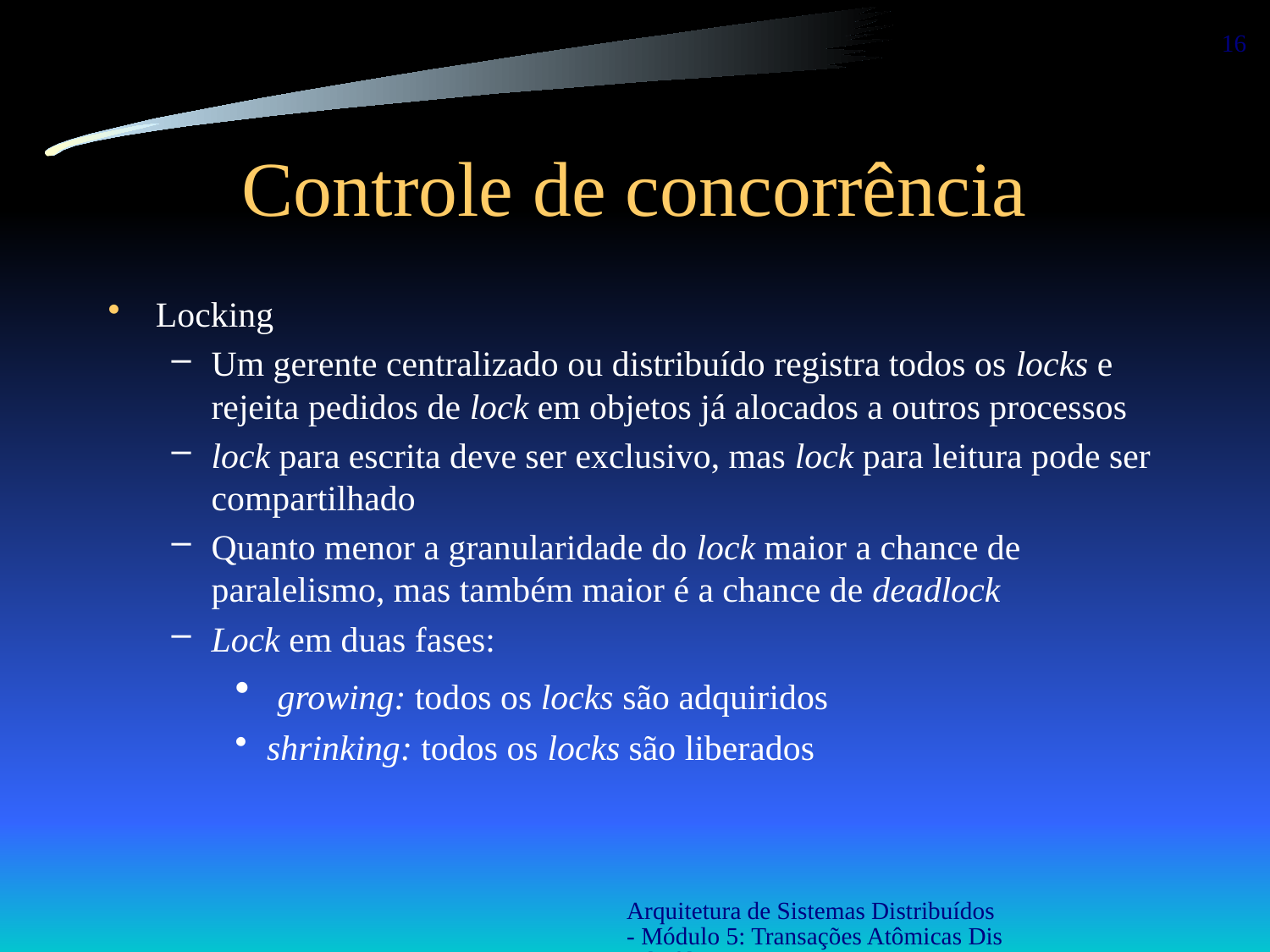

16
# Controle de concorrência
Locking
Um gerente centralizado ou distribuído registra todos os locks e rejeita pedidos de lock em objetos já alocados a outros processos
lock para escrita deve ser exclusivo, mas lock para leitura pode ser compartilhado
Quanto menor a granularidade do lock maior a chance de paralelismo, mas também maior é a chance de deadlock
Lock em duas fases:
 growing: todos os locks são adquiridos
shrinking: todos os locks são liberados
Arquitetura de Sistemas Distribuídos - Módulo 5: Transações Atômicas Distribuídas